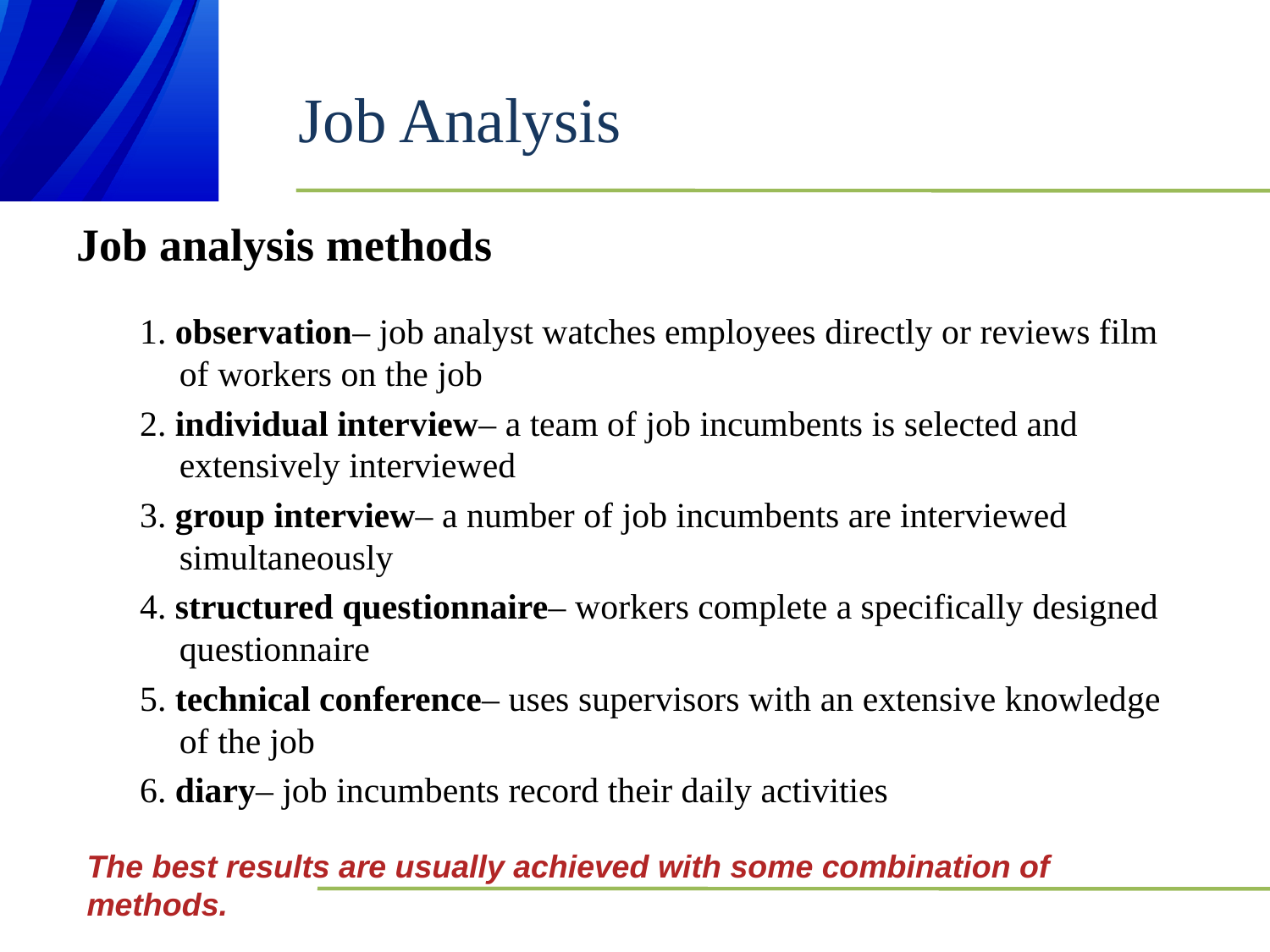

# Job Analysis
Job analysis methods

1. observation– job analyst watches employees directly or reviews film of workers on the job
2. individual interview– a team of job incumbents is selected and extensively interviewed
3. group interview– a number of job incumbents are interviewed simultaneously
4. structured questionnaire– workers complete a specifically designed questionnaire
5. technical conference– uses supervisors with an extensive knowledge of the job
6. diary– job incumbents record their daily activities
The best results are usually achieved with some combination of methods.